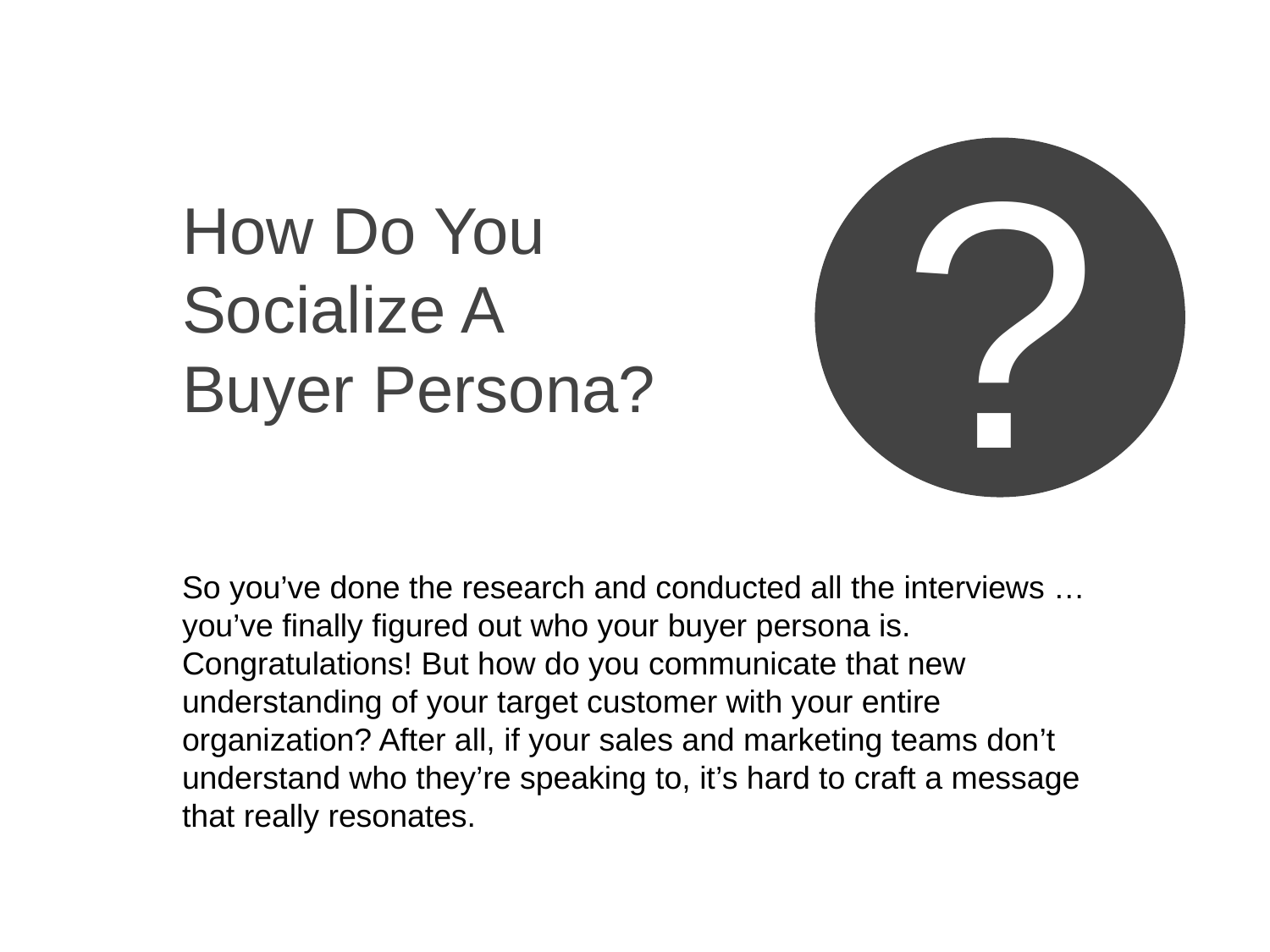

?
# How Do You Socialize A Buyer Persona?
So you’ve done the research and conducted all the interviews … you’ve finally figured out who your buyer persona is. Congratulations! But how do you communicate that new understanding of your target customer with your entire organization? After all, if your sales and marketing teams don’t understand who they’re speaking to, it’s hard to craft a message that really resonates.